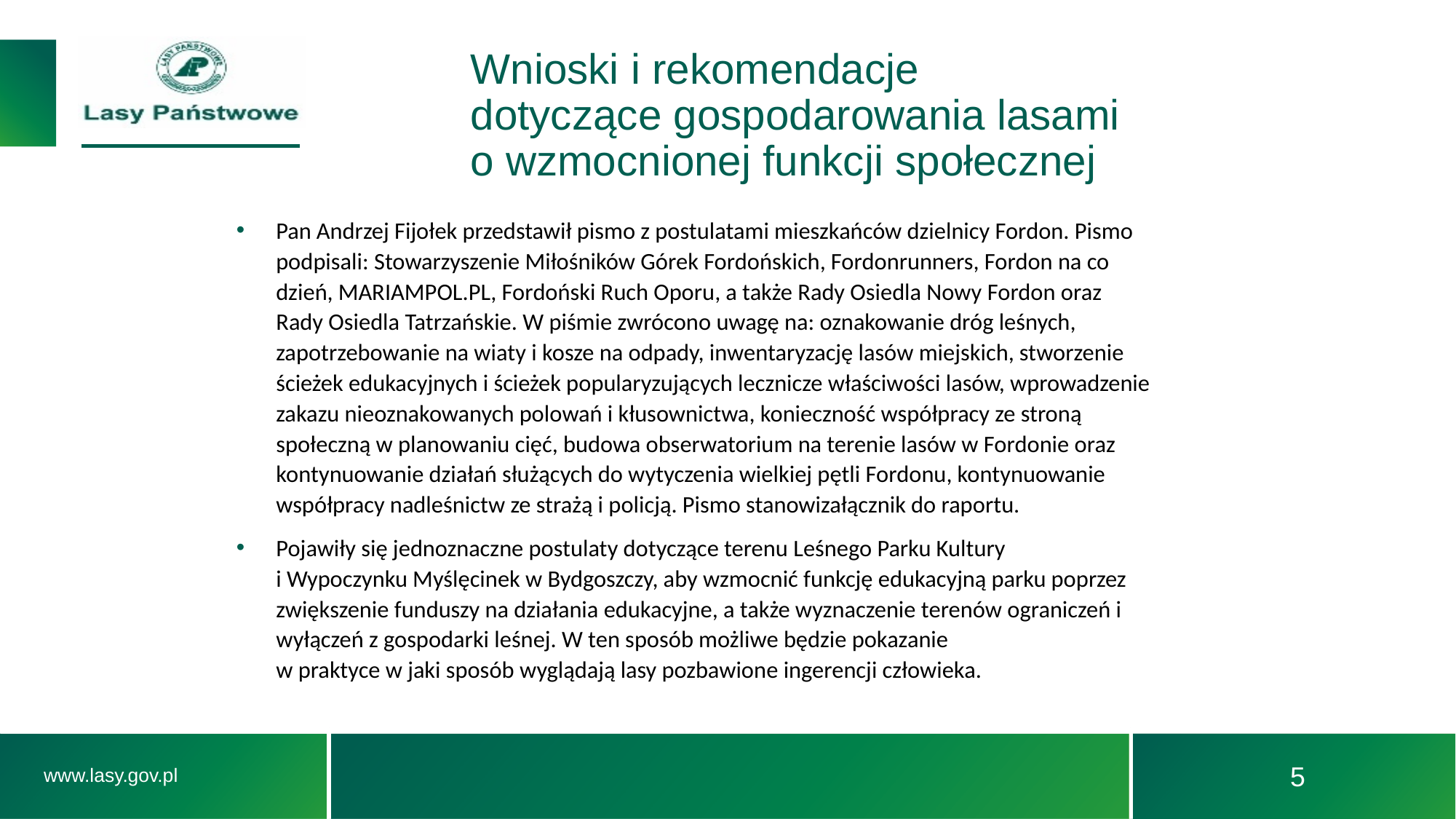

Wnioski i rekomendacje
dotyczące gospodarowania lasami
o wzmocnionej funkcji społecznej

Pan Andrzej Fijołek przedstawił pismo z postulatami mieszkańców dzielnicy Fordon. Pismo podpisali: Stowarzyszenie Miłośników Górek Fordońskich, Fordonrunners, Fordon na co dzień, MARIAMPOL.PL, Fordoński Ruch Oporu, a także Rady Osiedla Nowy Fordon oraz Rady Osiedla Tatrzańskie. W piśmie zwrócono uwagę na: oznakowanie dróg leśnych, zapotrzebowanie na wiaty i kosze na odpady, inwentaryzację lasów miejskich, stworzenie ścieżek edukacyjnych i ścieżek popularyzujących lecznicze właściwości lasów, wprowadzenie zakazu nieoznakowanych polowań i kłusownictwa, konieczność współpracy ze stroną społeczną w planowaniu cięć, budowa obserwatorium na terenie lasów w Fordonie oraz kontynuowanie działań służących do wytyczenia wielkiej pętli Fordonu, kontynuowanie współpracy nadleśnictw ze strażą i policją. Pismo stanowizałącznik do raportu.
Pojawiły się jednoznaczne postulaty dotyczące terenu Leśnego Parku Kultury
i Wypoczynku Myślęcinek w Bydgoszczy, aby wzmocnić funkcję edukacyjną parku poprzez zwiększenie funduszy na działania edukacyjne, a także wyznaczenie terenów ograniczeń i wyłączeń z gospodarki leśnej. W ten sposób możliwe będzie pokazanie
w praktyce w jaki sposób wyglądają lasy pozbawione ingerencji człowieka.